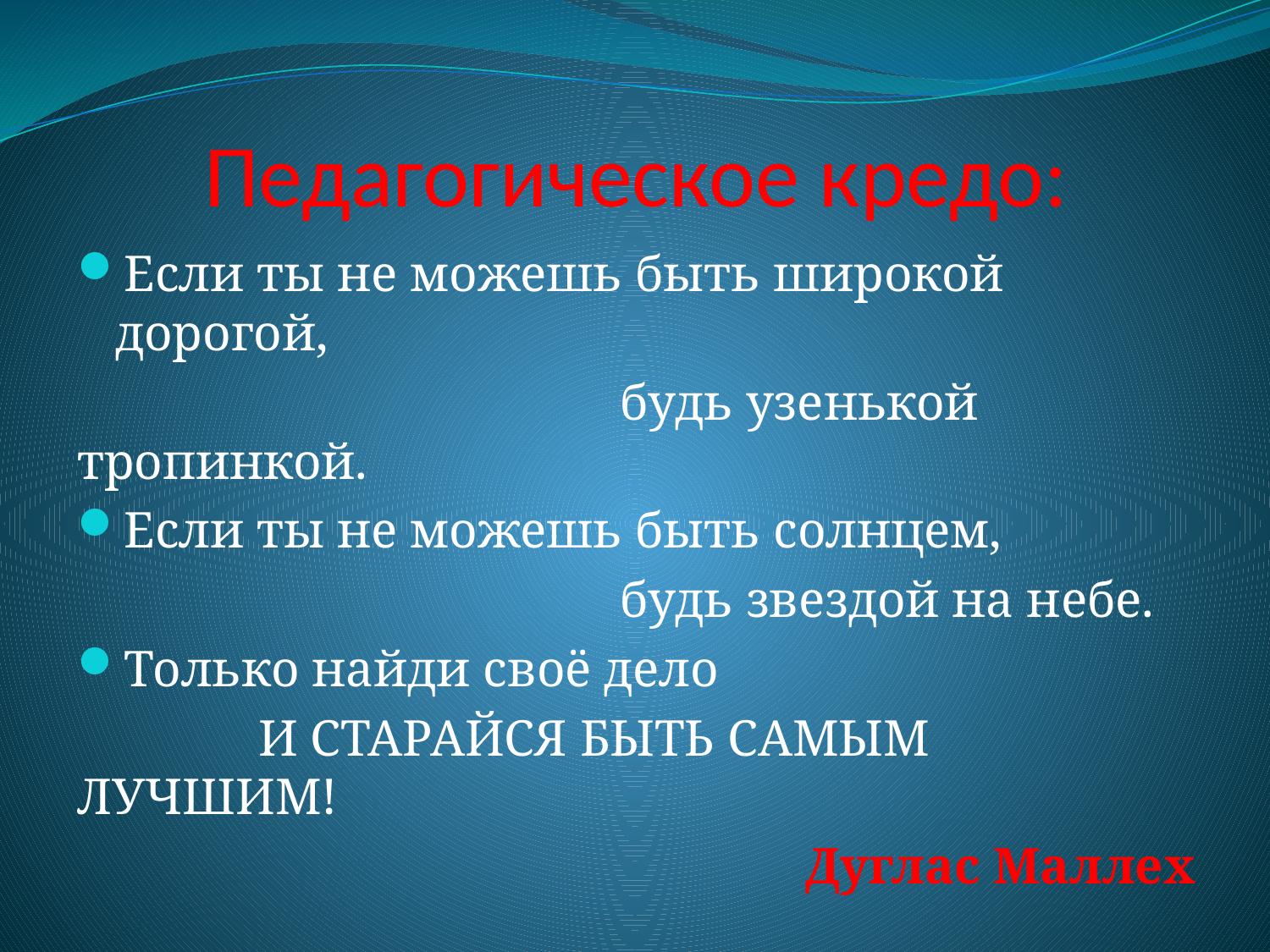

# Педагогическое кредо:
Если ты не можешь быть широкой дорогой,
                                          будь узенькой тропинкой.
Если ты не можешь быть солнцем,
                                          будь звездой на небе.
Только найди своё дело
              И СТАРАЙСЯ БЫТЬ САМЫМ ЛУЧШИМ!
Дуглас Маллех